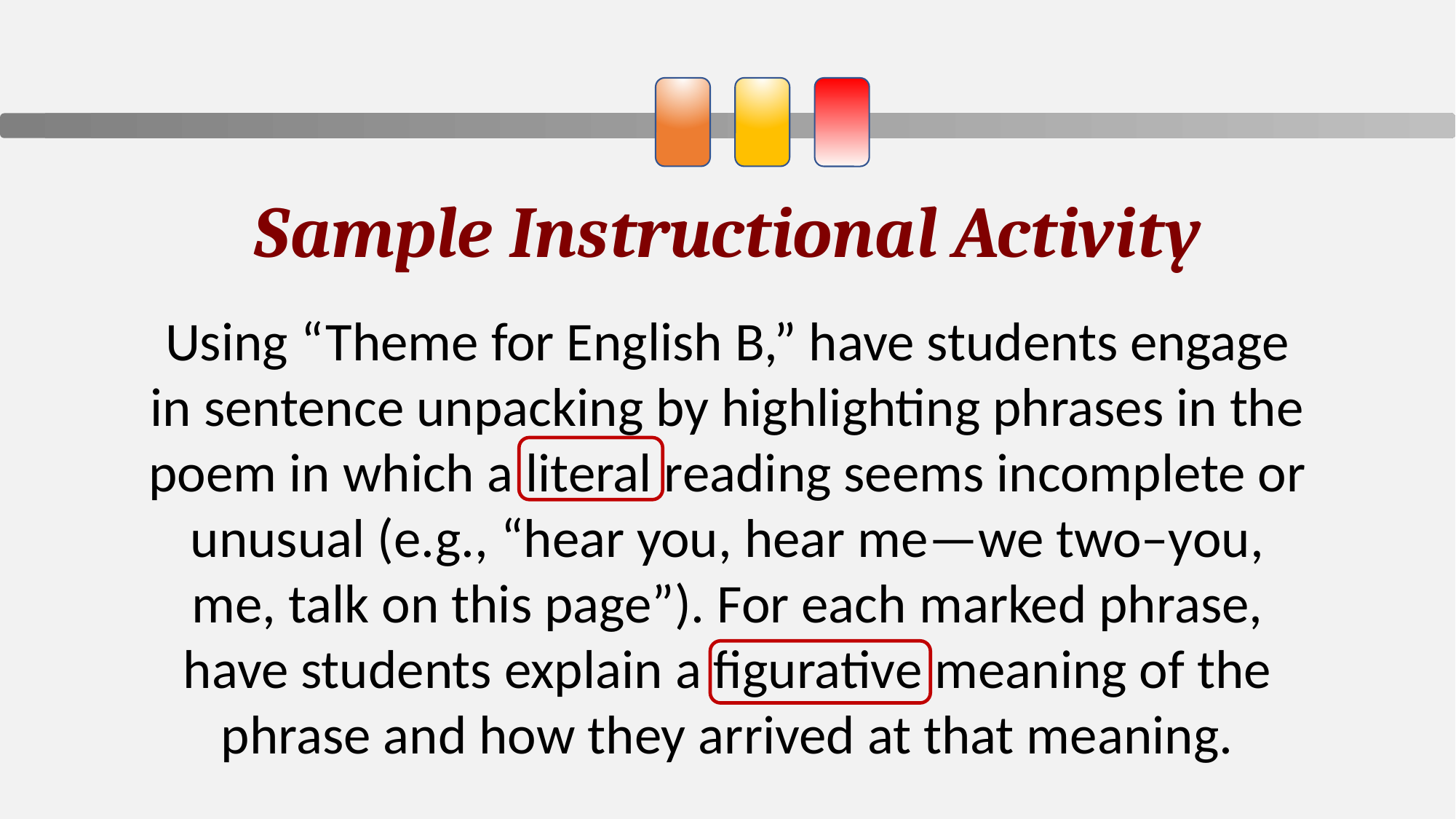

Sample Instructional Activity
Using “Theme for English B,” have students engage in sentence unpacking by highlighting phrases in the poem in which a literal reading seems incomplete or unusual (e.g., “hear you, hear me—we two–you, me, talk on this page”). For each marked phrase, have students explain a figurative meaning of the phrase and how they arrived at that meaning.